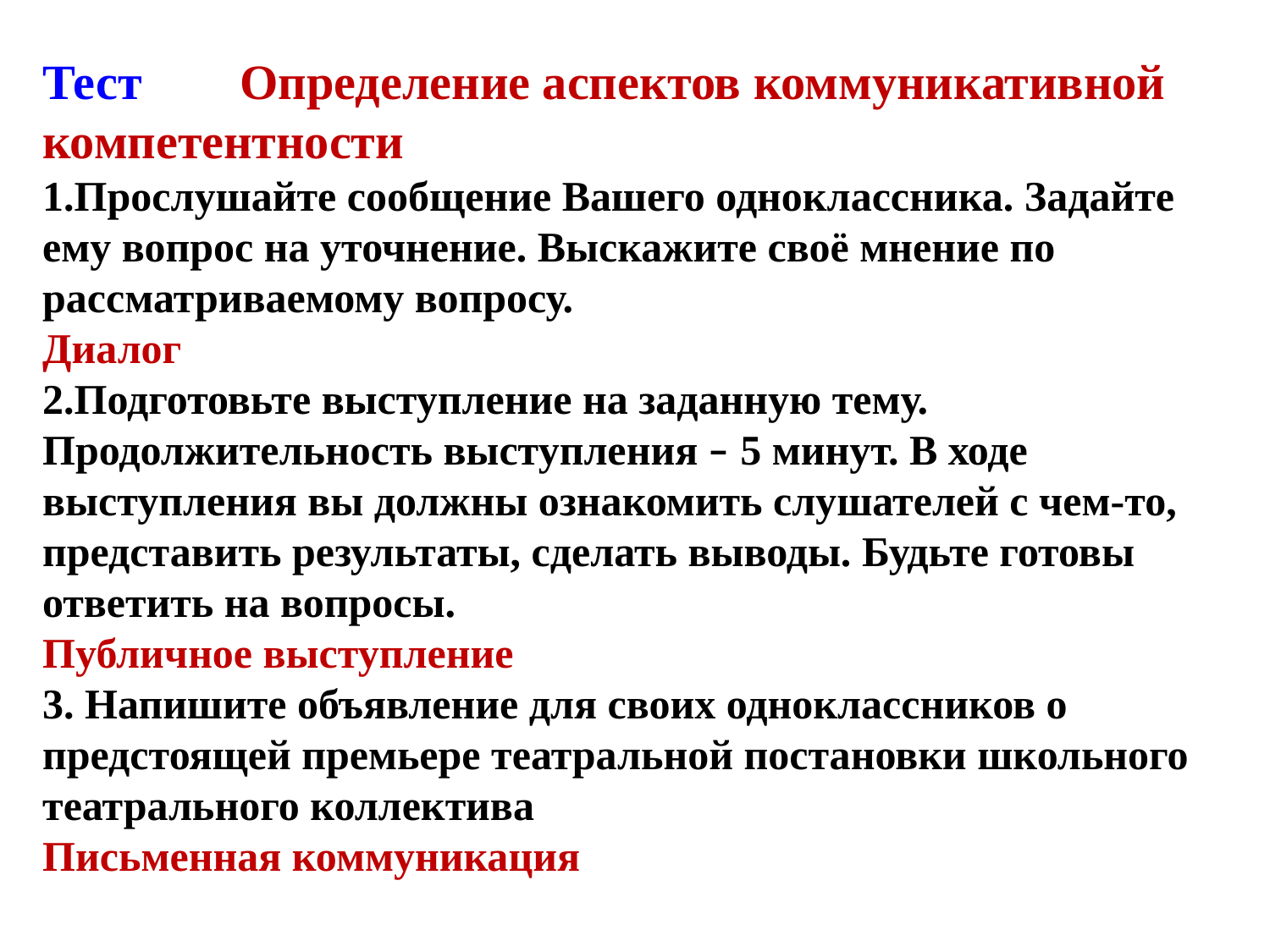

Тест        Определение аспектов коммуникативной компетентности
1.Прослушайте сообщение Вашего одноклассника. Задайте ему вопрос на уточнение. Выскажите своё мнение по рассматриваемому вопросу.
Диалог
2.Подготовьте выступление на заданную тему. Продолжительность выступления – 5 минут. В ходе выступления вы должны ознакомить слушателей с чем-то, представить результаты, сделать выводы. Будьте готовы ответить на вопросы.
Публичное выступление
3. Напишите объявление для своих одноклассников о предстоящей премьере театральной постановки школьного театрального коллектива
Письменная коммуникация